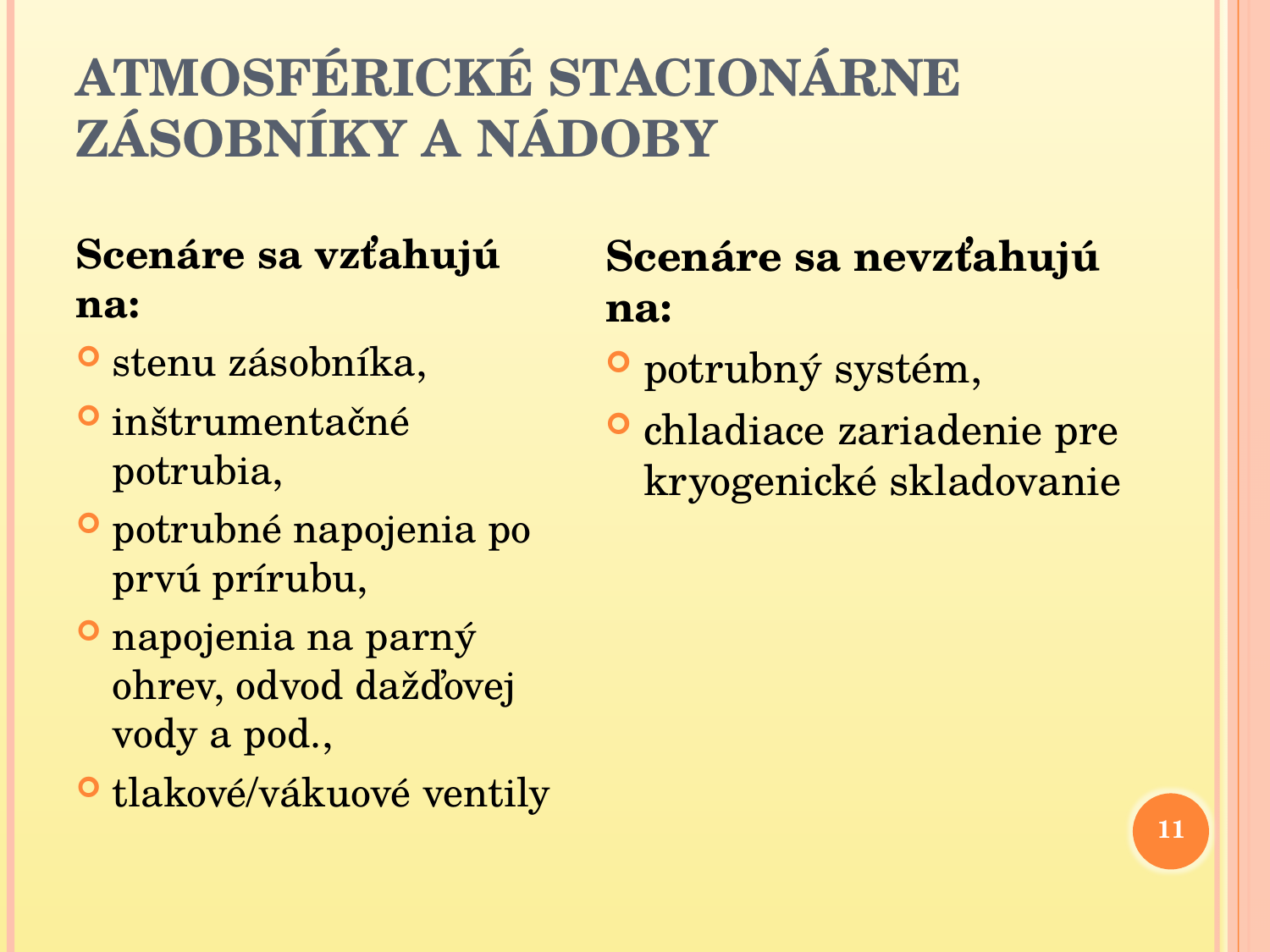

# Atmosférické stacionárne zásobníky a nádoby
Scenáre sa vzťahujú na:
stenu zásobníka,
inštrumentačné potrubia,
potrubné napojenia po prvú prírubu,
napojenia na parný ohrev, odvod dažďovej vody a pod.,
tlakové/vákuové ventily
Scenáre sa nevzťahujú na:
potrubný systém,
chladiace zariadenie pre kryogenické skladovanie

11